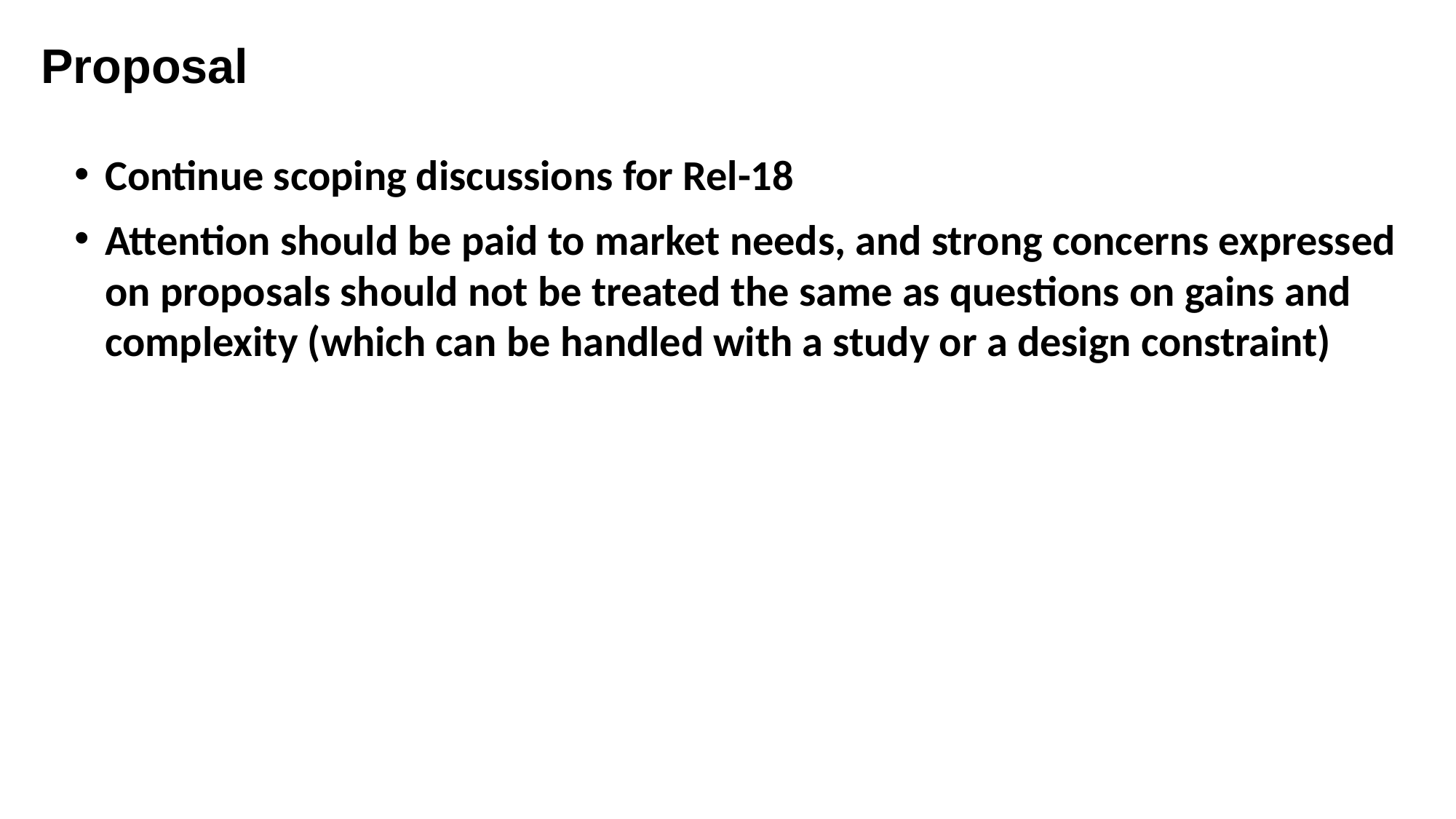

Proposal
Continue scoping discussions for Rel-18
Attention should be paid to market needs, and strong concerns expressed on proposals should not be treated the same as questions on gains and complexity (which can be handled with a study or a design constraint)